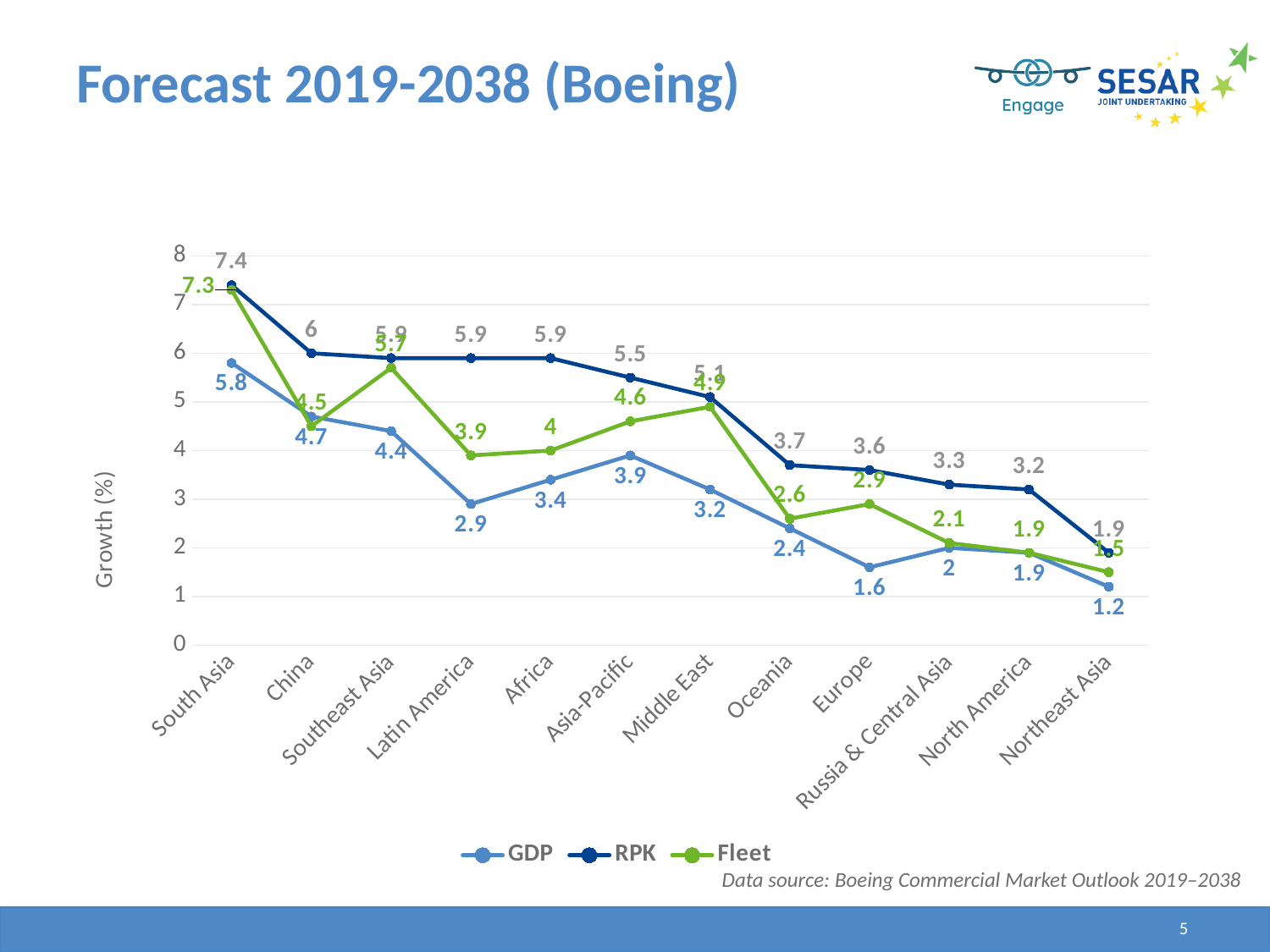

# Forecast 2019-2038 (Boeing)

### Chart

| Category | GDP | RPK | Fleet |
|---|---|---|---|
| South Asia | 5.8 | 7.4 | 7.3 |
| China | 4.7 | 6.0 | 4.5 |
| Southeast Asia | 4.4 | 5.9 | 5.7 |
| Latin America | 2.9 | 5.9 | 3.9 |
| Africa | 3.4 | 5.9 | 4.0 |
| Asia-Pacific | 3.9 | 5.5 | 4.6 |
| Middle East | 3.2 | 5.1 | 4.9 |
| Oceania | 2.4 | 3.7 | 2.6 |
| Europe | 1.6 | 3.6 | 2.9 |
| Russia & Central Asia | 2.0 | 3.3 | 2.1 |
| North America | 1.9000000000000001 | 3.2 | 1.9000000000000001 |
| Northeast Asia | 1.2 | 1.9000000000000001 | 1.5 |
Data source: Boeing Commercial Market Outlook 2019–2038
5